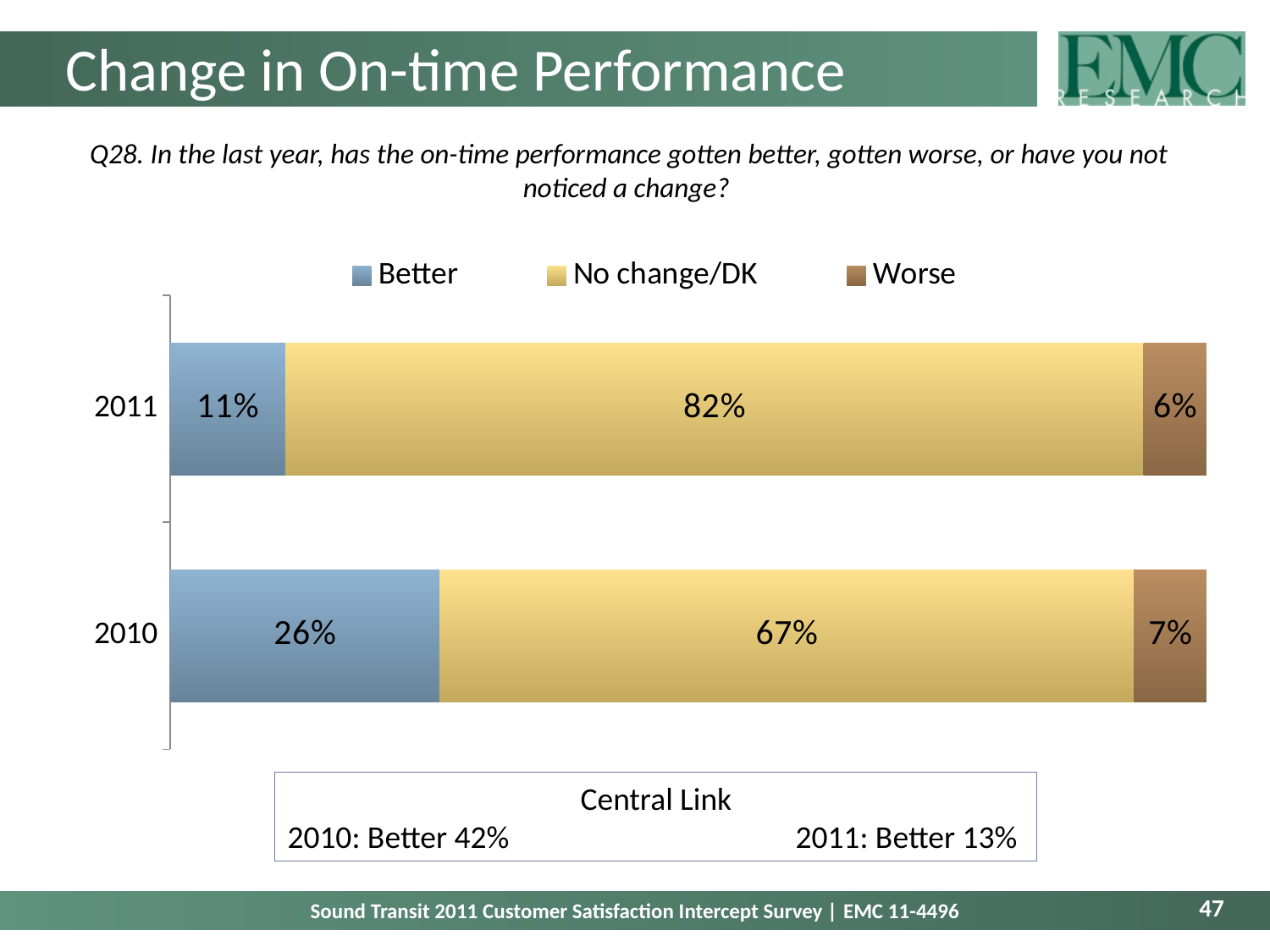

# Change in On-time Performance
Q28. In the last year, has the on-time performance gotten better, gotten worse, or have you not noticed a change?

### Chart

| Category | Better | No change/DK | Worse |
|---|---|---|---|
| 2011 | 0.11 | 0.82 | 0.06 |
| 2010 | 0.26 | 0.67 | 0.07 |
Central Link
2010: Better 42%			2011: Better 13%